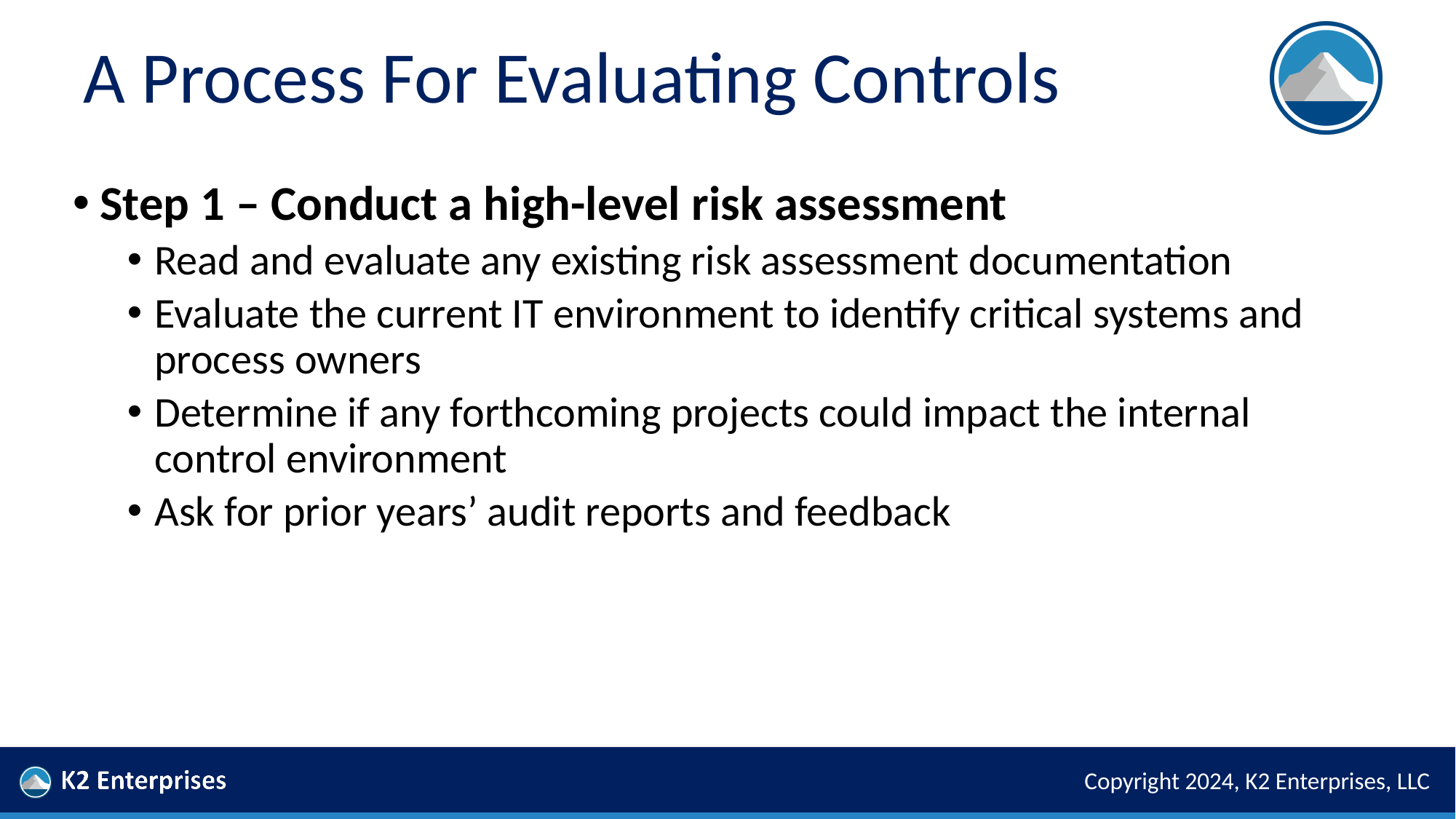

# A Process For Evaluating Controls
Step 1 – Conduct a high-level risk assessment
Read and evaluate any existing risk assessment documentation
Evaluate the current IT environment to identify critical systems and
process owners
Determine if any forthcoming projects could impact the internal control environment
Ask for prior years’ audit reports and feedback